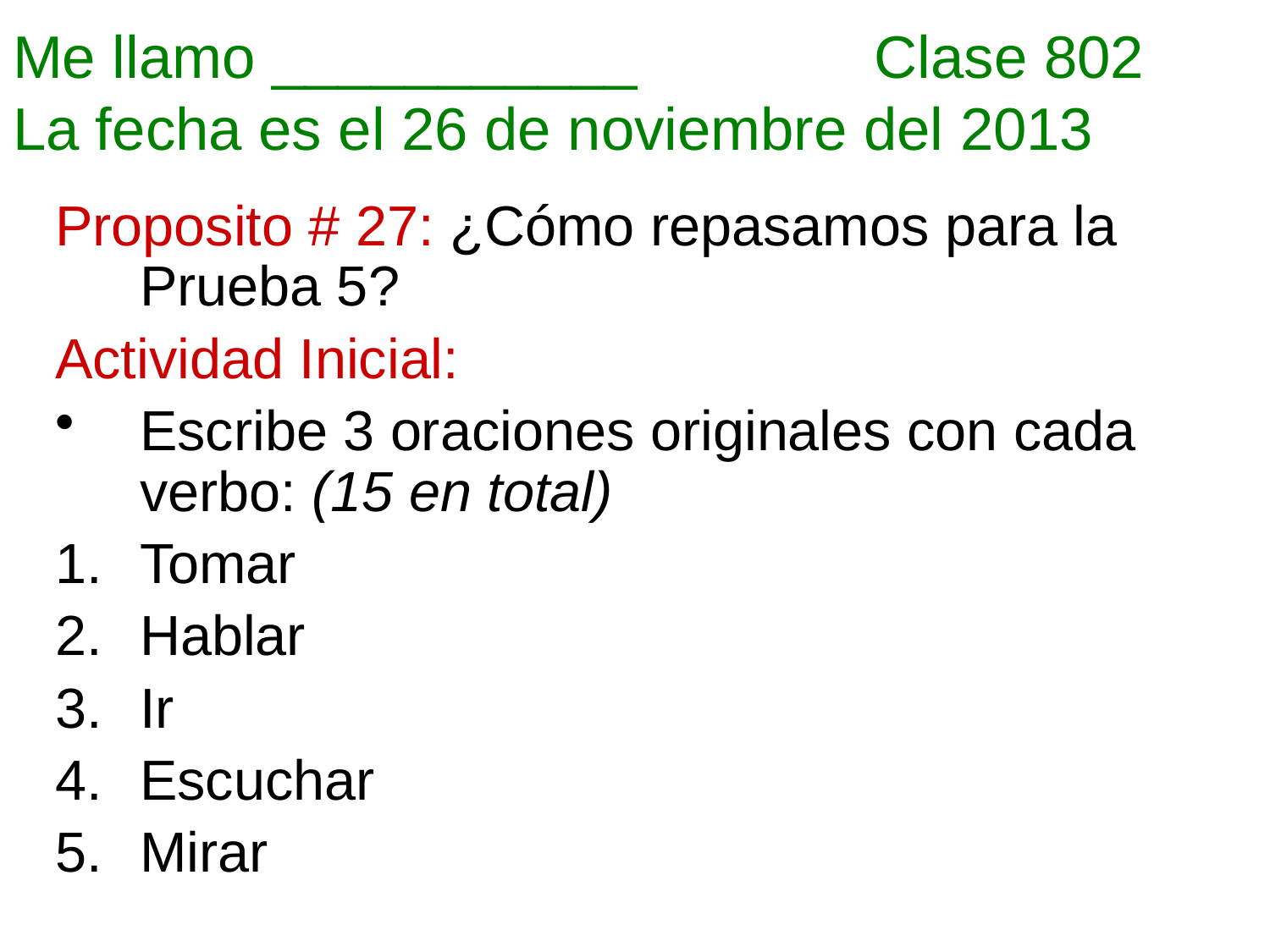

# Me llamo ___________ 	      Clase 802 La fecha es el 26 de noviembre del 2013
Proposito # 27: ¿Cómo repasamos para la Prueba 5?
Actividad Inicial:
Escribe 3 oraciones originales con cada verbo: (15 en total)
Tomar
Hablar
Ir
Escuchar
Mirar